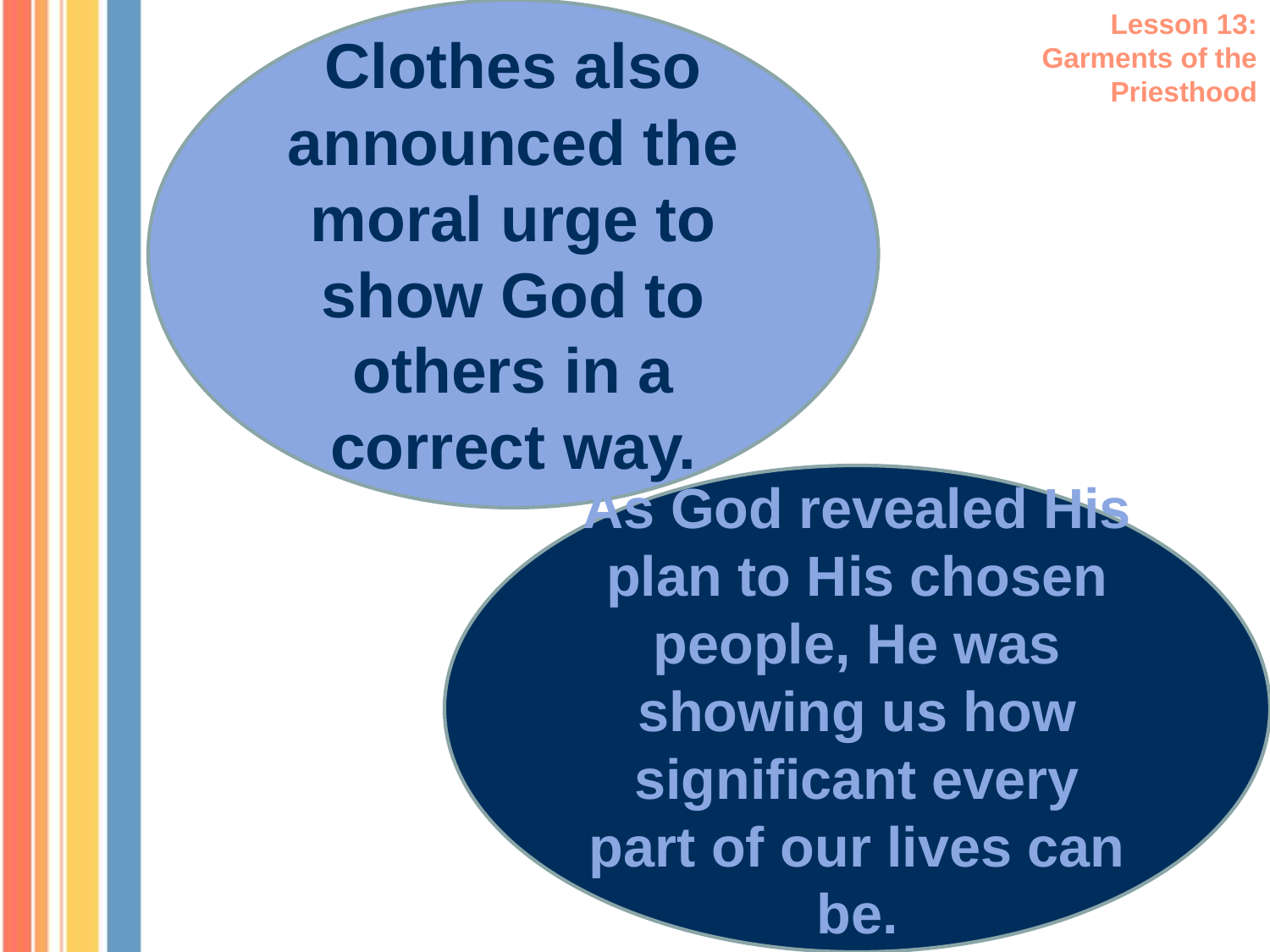

Clothes also announced the moral urge to show God to others in a correct way.
Lesson 13: Garments of the Priesthood
As God revealed His plan to His chosen people, He was showing us how significant every part of our lives can be.